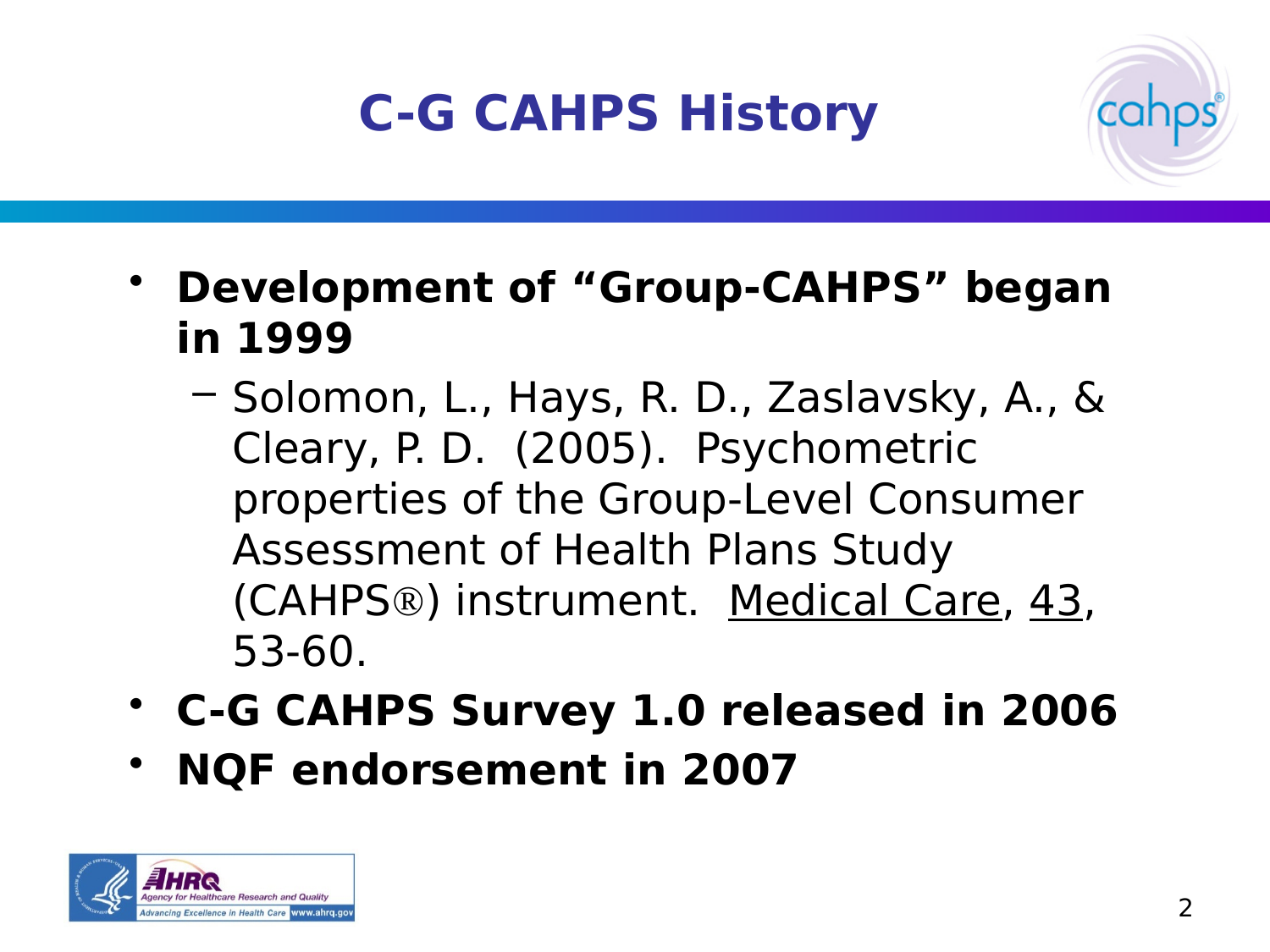

# C-G CAHPS History

Development of “Group-CAHPS” began in 1999
Solomon, L., Hays, R. D., Zaslavsky, A., & Cleary, P. D.  (2005).  Psychometric properties of the Group-Level Consumer Assessment of Health Plans Study (CAHPS®) instrument.  Medical Care, 43, 53-60.
C-G CAHPS Survey 1.0 released in 2006
NQF endorsement in 2007
2